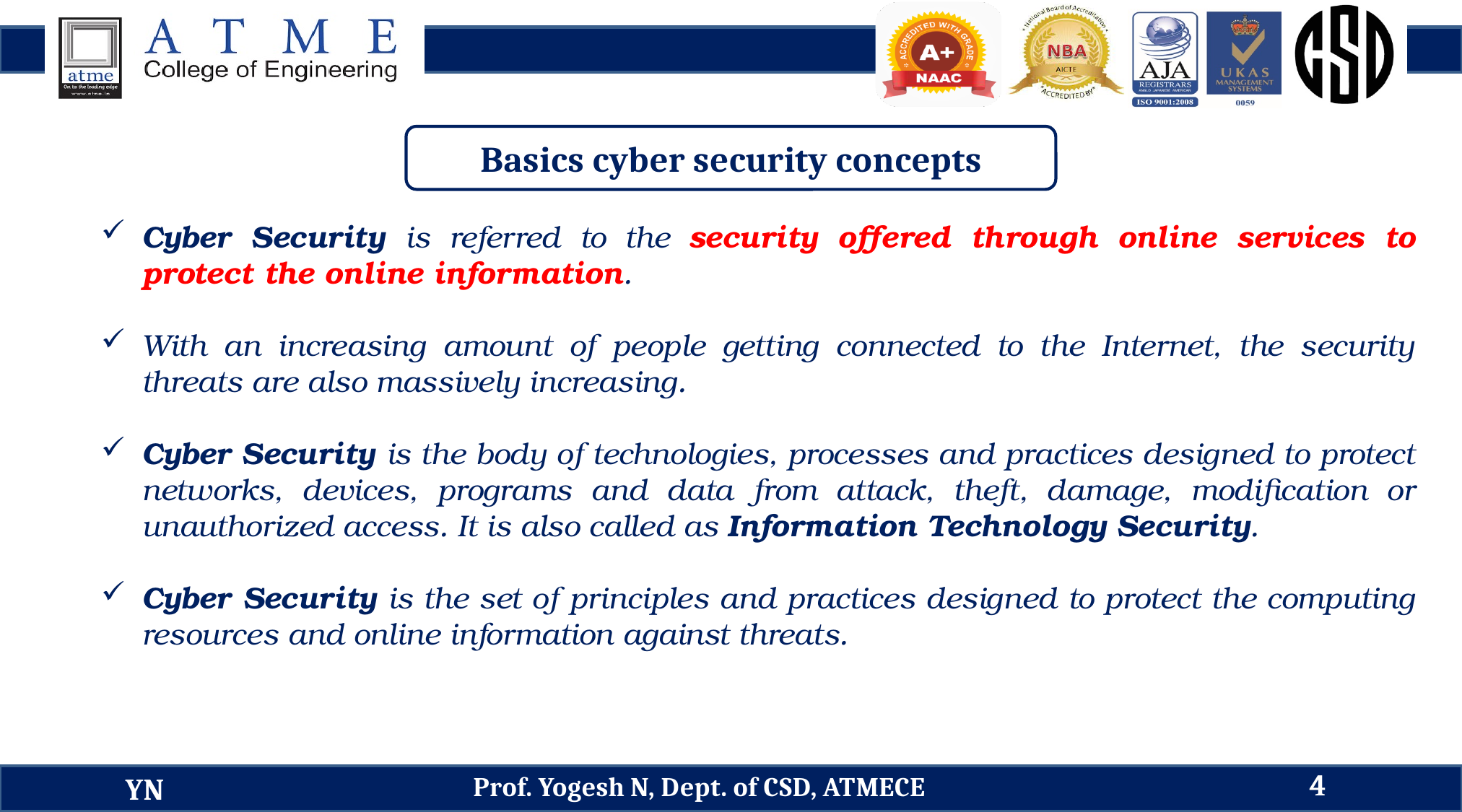

Basics cyber security concepts
Cyber Security is referred to the security offered through online services to protect the online information.

With an increasing amount of people getting connected to the Internet, the security threats are also massively increasing.

Cyber Security is the body of technologies, processes and practices designed to protect networks, devices, programs and data from attack, theft, damage, modification or unauthorized access. It is also called as Information Technology Security.

Cyber Security is the set of principles and practices designed to protect the computing resources and online information against threats.
4
Prof. Yogesh N, Dept. of CSD, ATMECE
YN